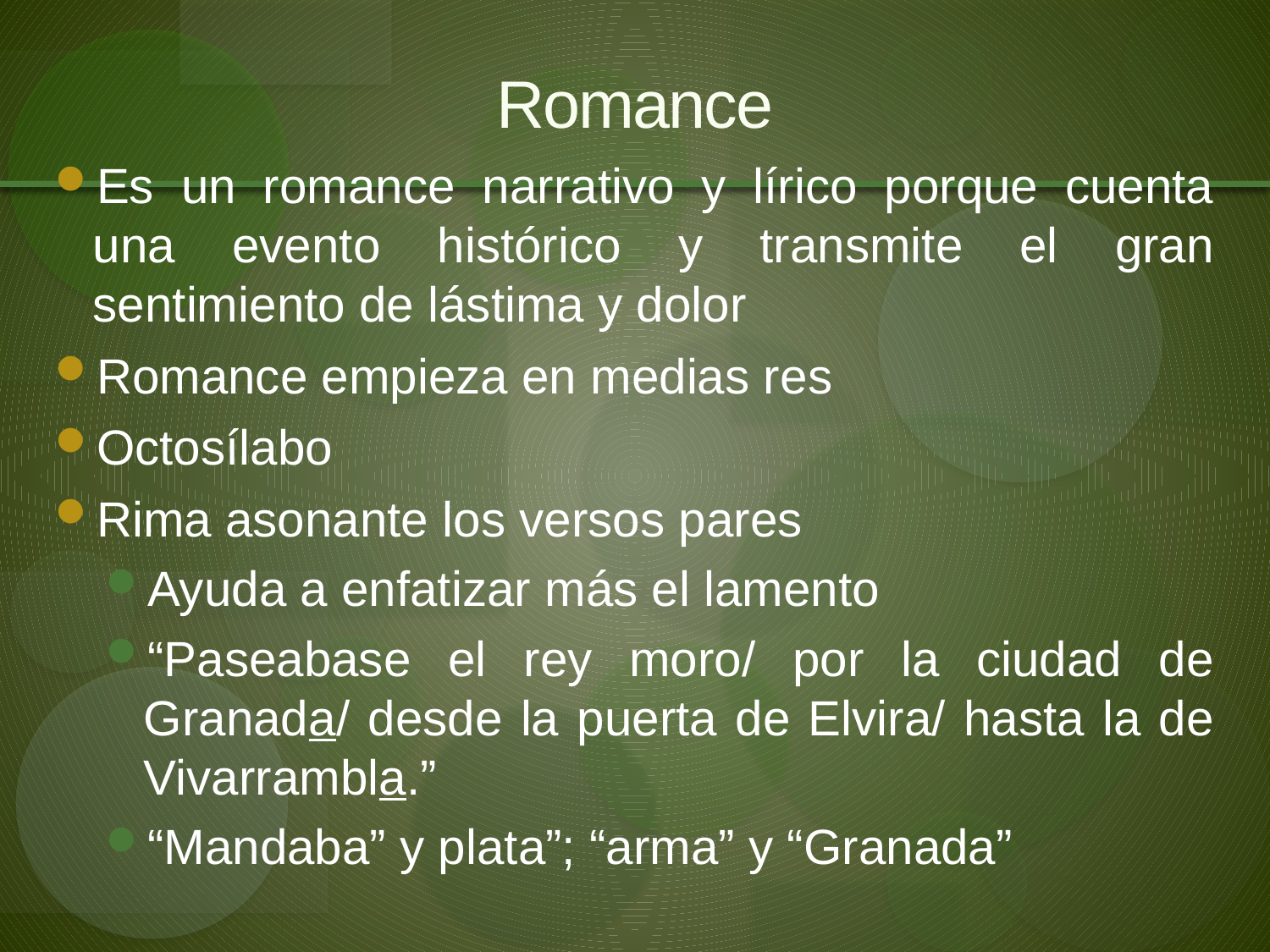

# Romance
Es un romance narrativo y lírico porque cuenta una evento histórico y transmite el gran sentimiento de lástima y dolor
Romance empieza en medias res
Octosílabo
Rima asonante los versos pares
Ayuda a enfatizar más el lamento
“Paseabase el rey moro/ por la ciudad de Granada/ desde la puerta de Elvira/ hasta la de Vivarrambla.”
“Mandaba” y plata”; “arma” y “Granada”